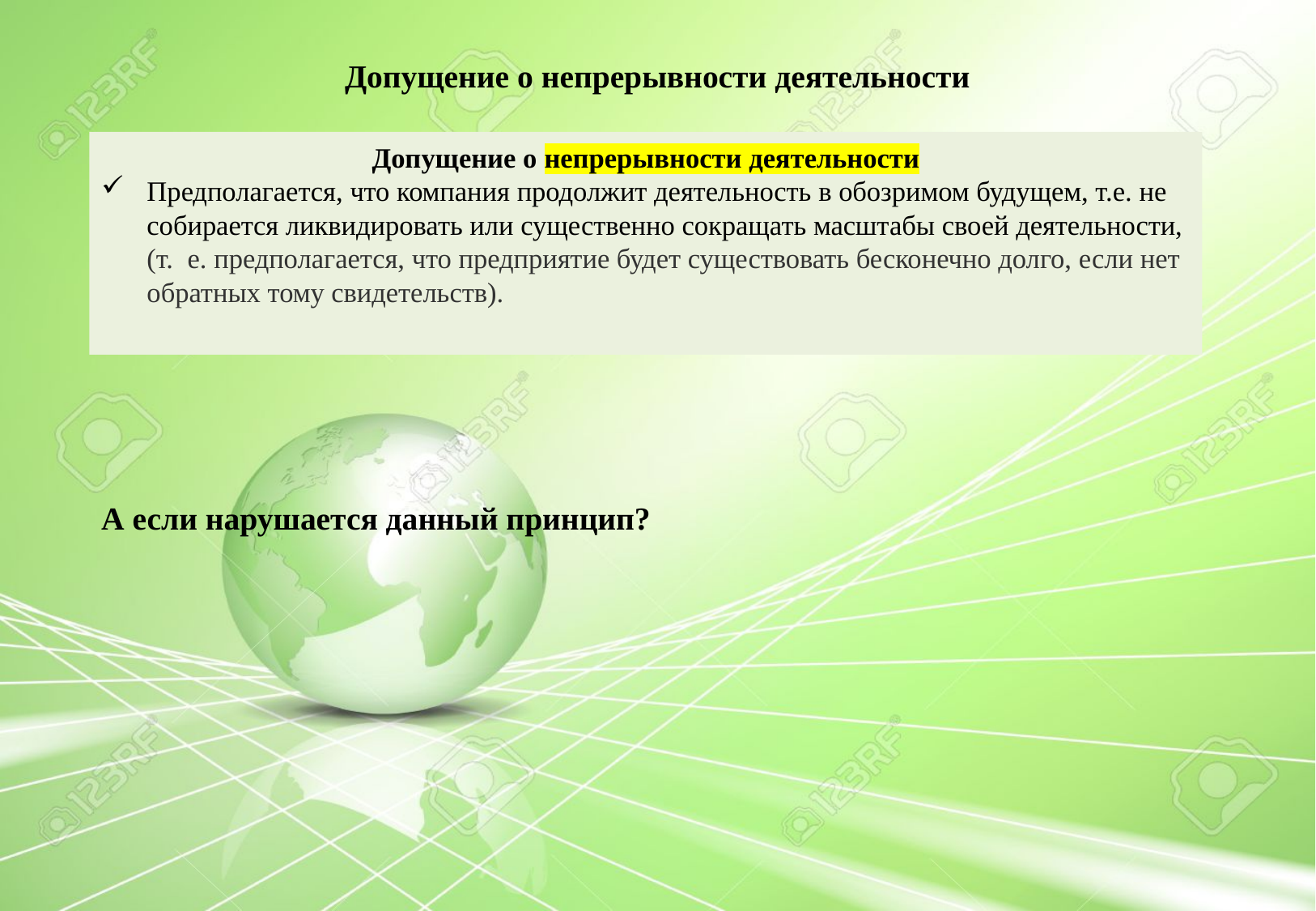

Допущение о непрерывности деятельности
Допущение о непрерывности деятельности
Предполагается, что компания продолжит деятельность в обозримом будущем, т.е. не собирается ликвидировать или существенно сокращать масштабы своей деятельности, (т.  е. предполагается, что предприятие будет существовать бесконечно долго, если нет обратных тому свидетельств).

А если нарушается данный принцип?